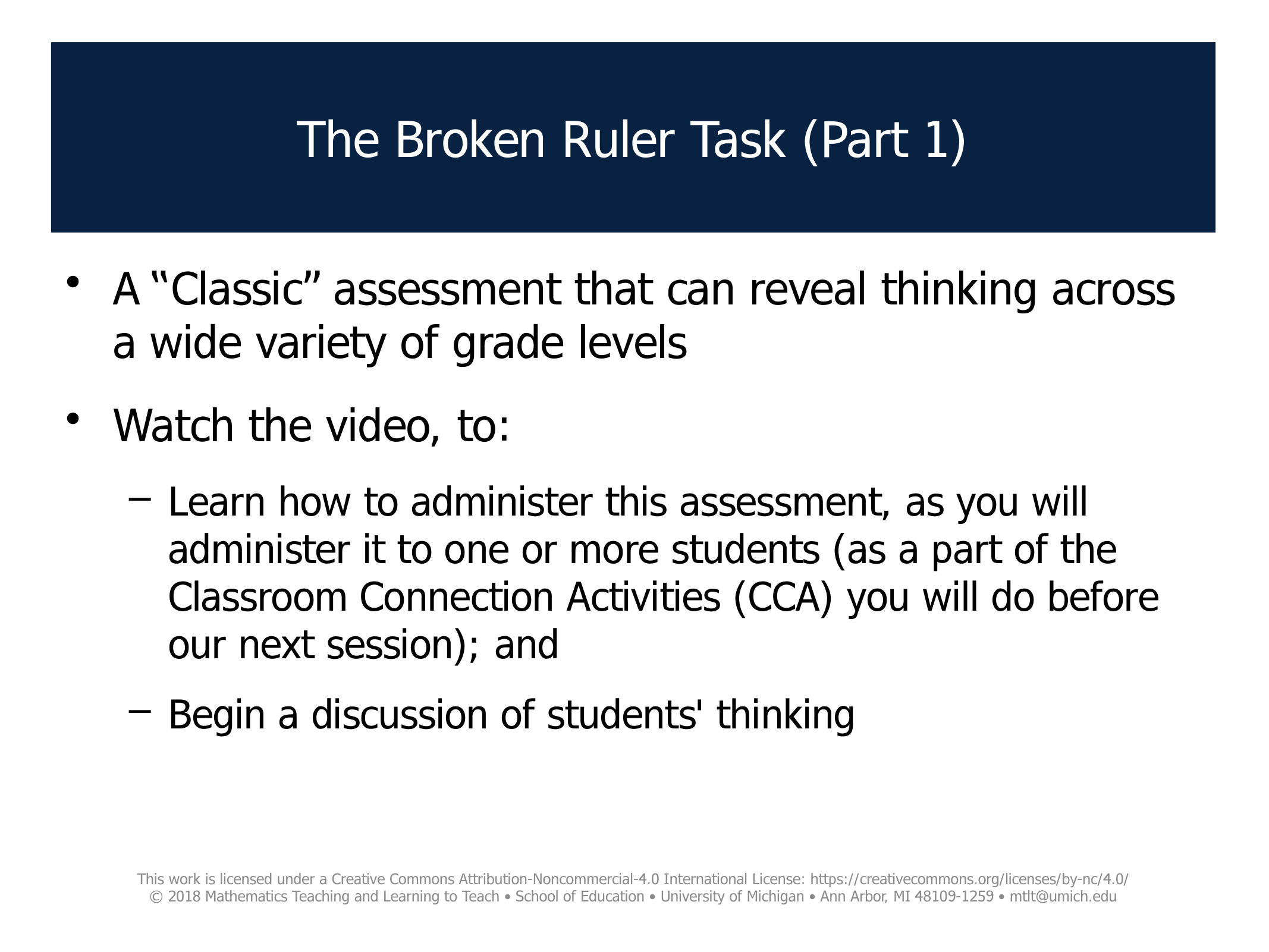

# The Broken Ruler Task (Part 1)
A “Classic” assessment that can reveal thinking across a wide variety of grade levels
Watch the video, to:
Learn how to administer this assessment, as you will administer it to one or more students (as a part of the Classroom Connection Activities (CCA) you will do before our next session); and
Begin a discussion of students' thinking
This work is licensed under a Creative Commons Attribution-Noncommercial-4.0 International License: https://creativecommons.org/licenses/by-nc/4.0/
© 2018 Mathematics Teaching and Learning to Teach • School of Education • University of Michigan • Ann Arbor, MI 48109-1259 • mtlt@umich.edu